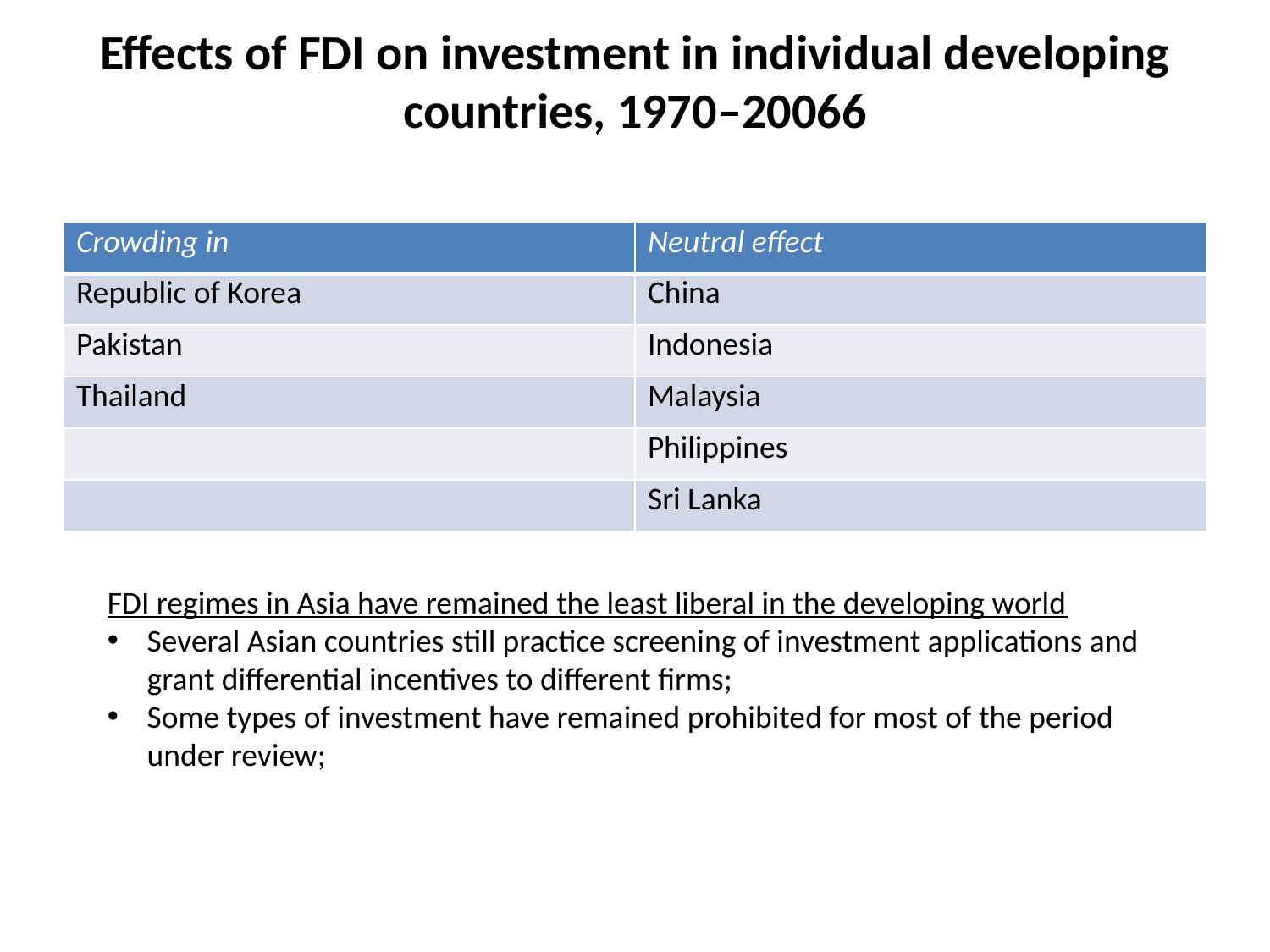

# Effects of FDI on investment in individual developing countries, 1970–20066
| Crowding in | Neutral effect |
| --- | --- |
| Republic of Korea | China |
| Pakistan | Indonesia |
| Thailand | Malaysia |
|  | Philippines |
|  | Sri Lanka |
FDI regimes in Asia have remained the least liberal in the developing world
Several Asian countries still practice screening of investment applications and grant differential incentives to different firms;
Some types of investment have remained prohibited for most of the period under review;